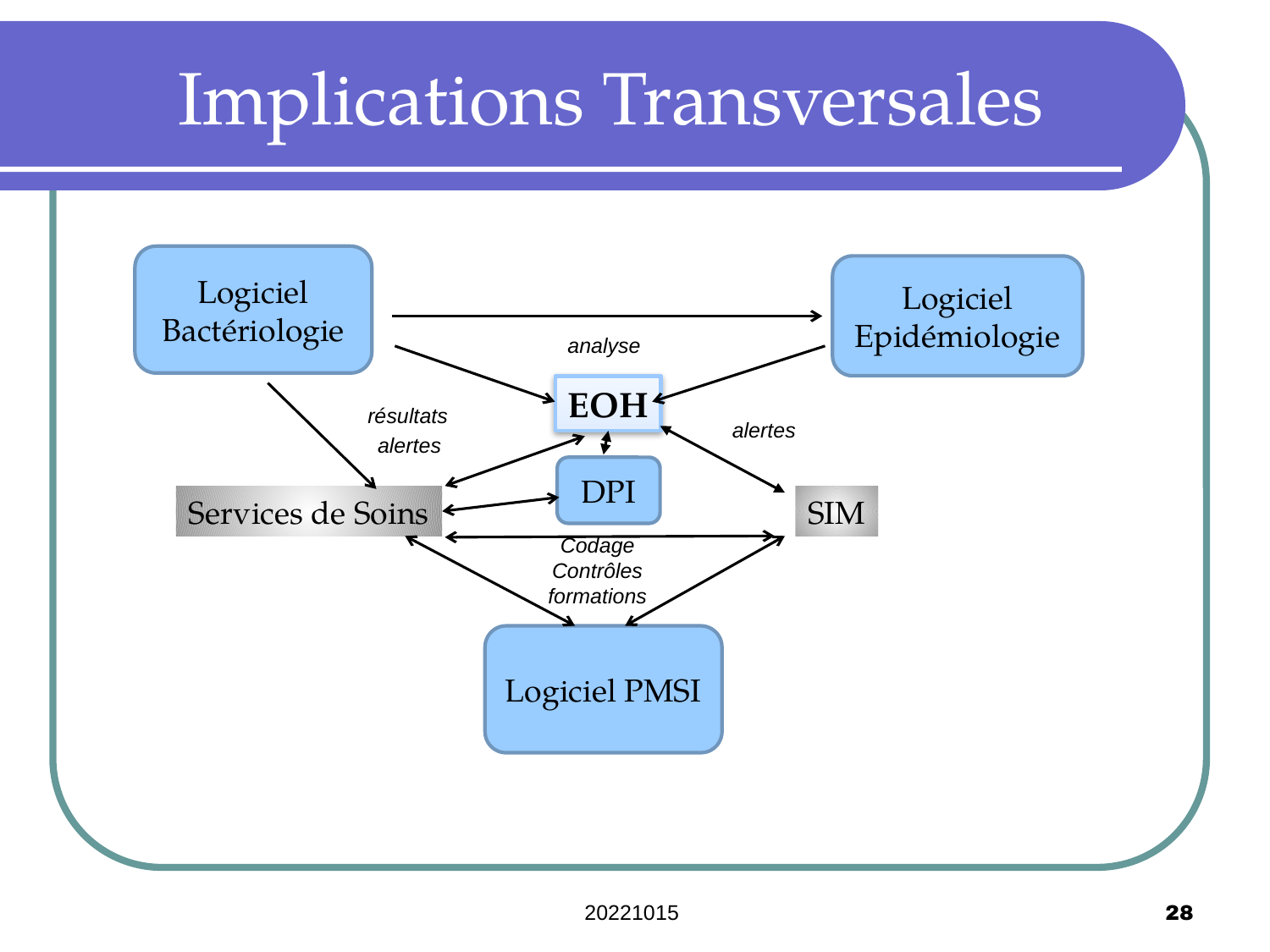

# Implications Transversales
Logiciel Bactériologie
Logiciel Epidémiologie
analyse
EOH
résultats
alertes
alertes
DPI
Services de Soins
SIM
Codage
Contrôles
formations
Logiciel PMSI
20221015
28